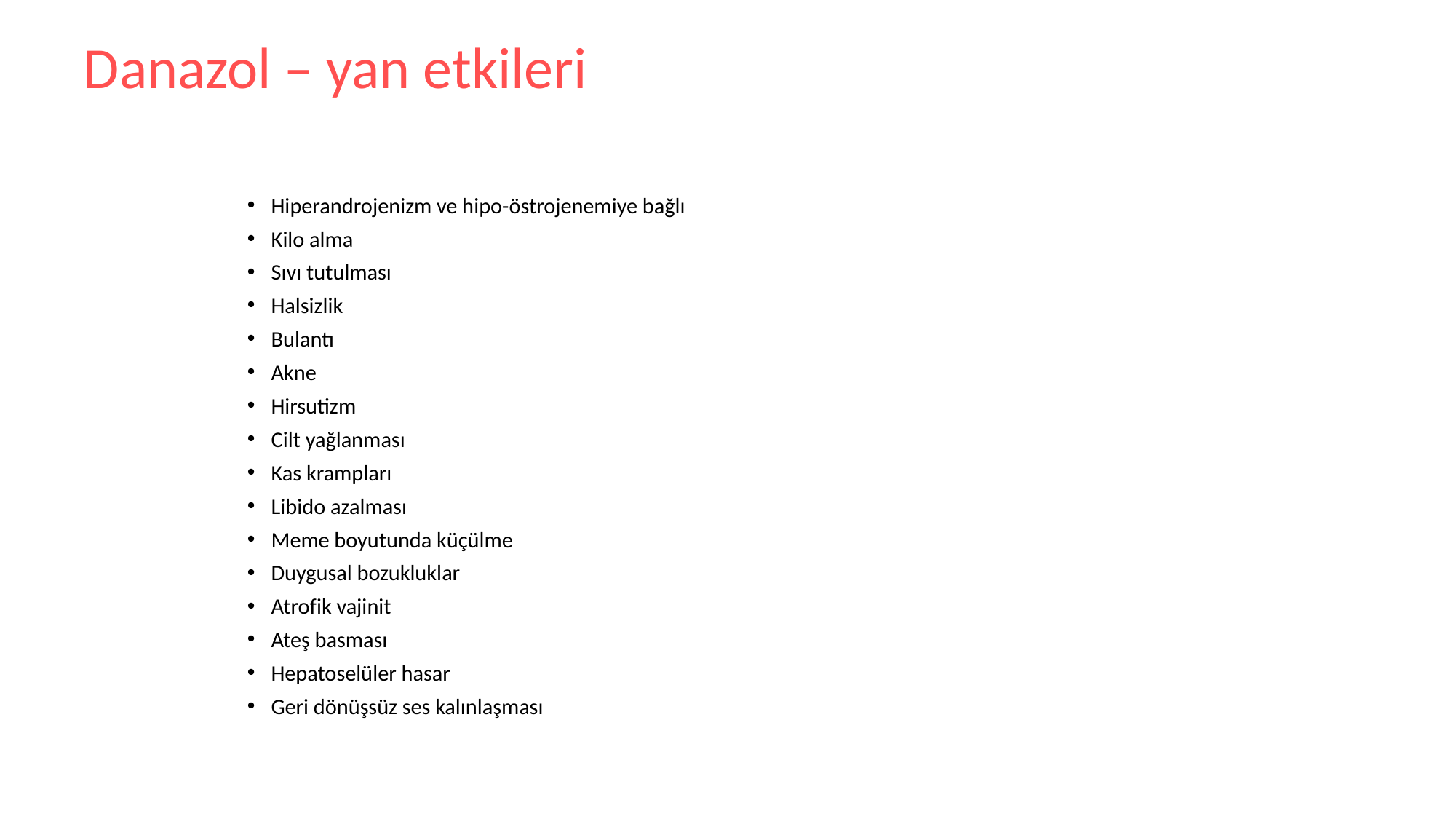

# Danazol – yan etkileri
Hiperandrojenizm ve hipo-östrojenemiye bağlı
Kilo alma
Sıvı tutulması
Halsizlik
Bulantı
Akne
Hirsutizm
Cilt yağlanması
Kas krampları
Libido azalması
Meme boyutunda küçülme
Duygusal bozukluklar
Atrofik vajinit
Ateş basması
Hepatoselüler hasar
Geri dönüşsüz ses kalınlaşması